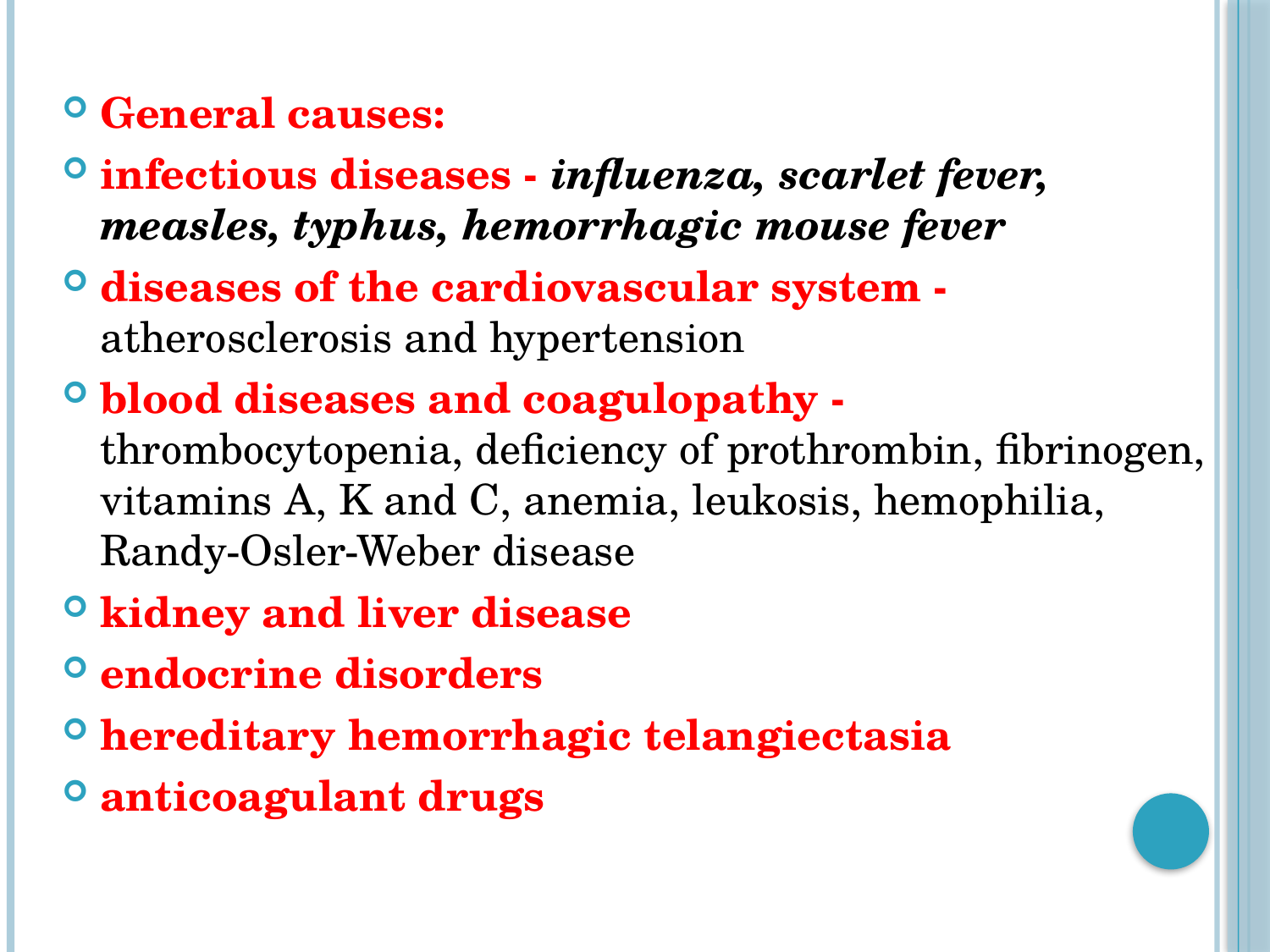

General causes:
infectious diseases - influenza, scarlet fever, measles, typhus, hemorrhagic mouse fever
diseases of the cardiovascular system - atherosclerosis and hypertension
blood diseases and coagulopathy - thrombocytopenia, deficiency of prothrombin, fibrinogen, vitamins A, K and C, anemia, leukosis, hemophilia, Randy-Osler-Weber disease
kidney and liver disease
endocrine disorders
hereditary hemorrhagic telangiectasia
anticoagulant drugs